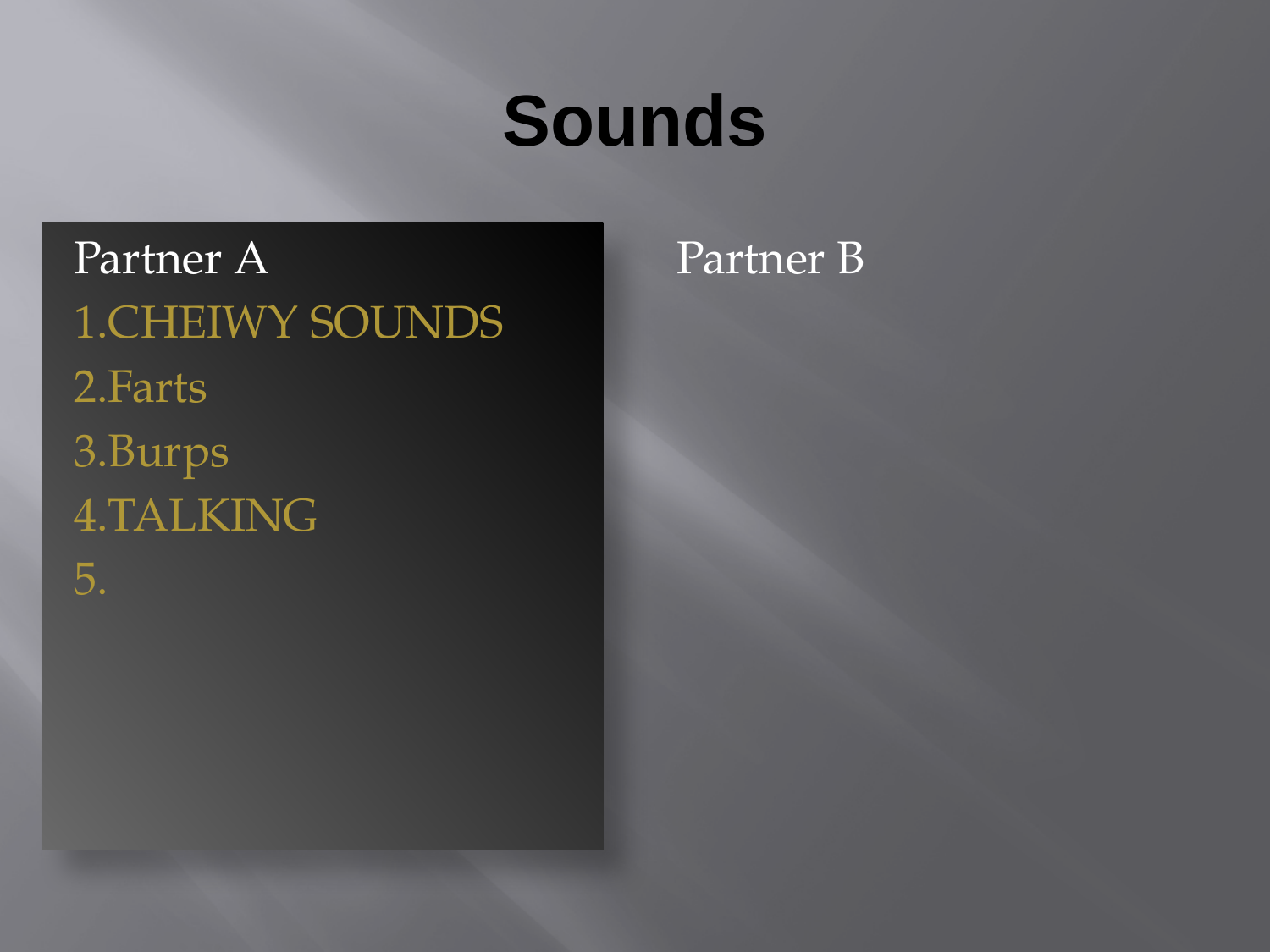

# Sounds
Partner A
1.CHEIWY SOUNDS
2.Farts
3.Burps
4.TALKING
5.

Partner B